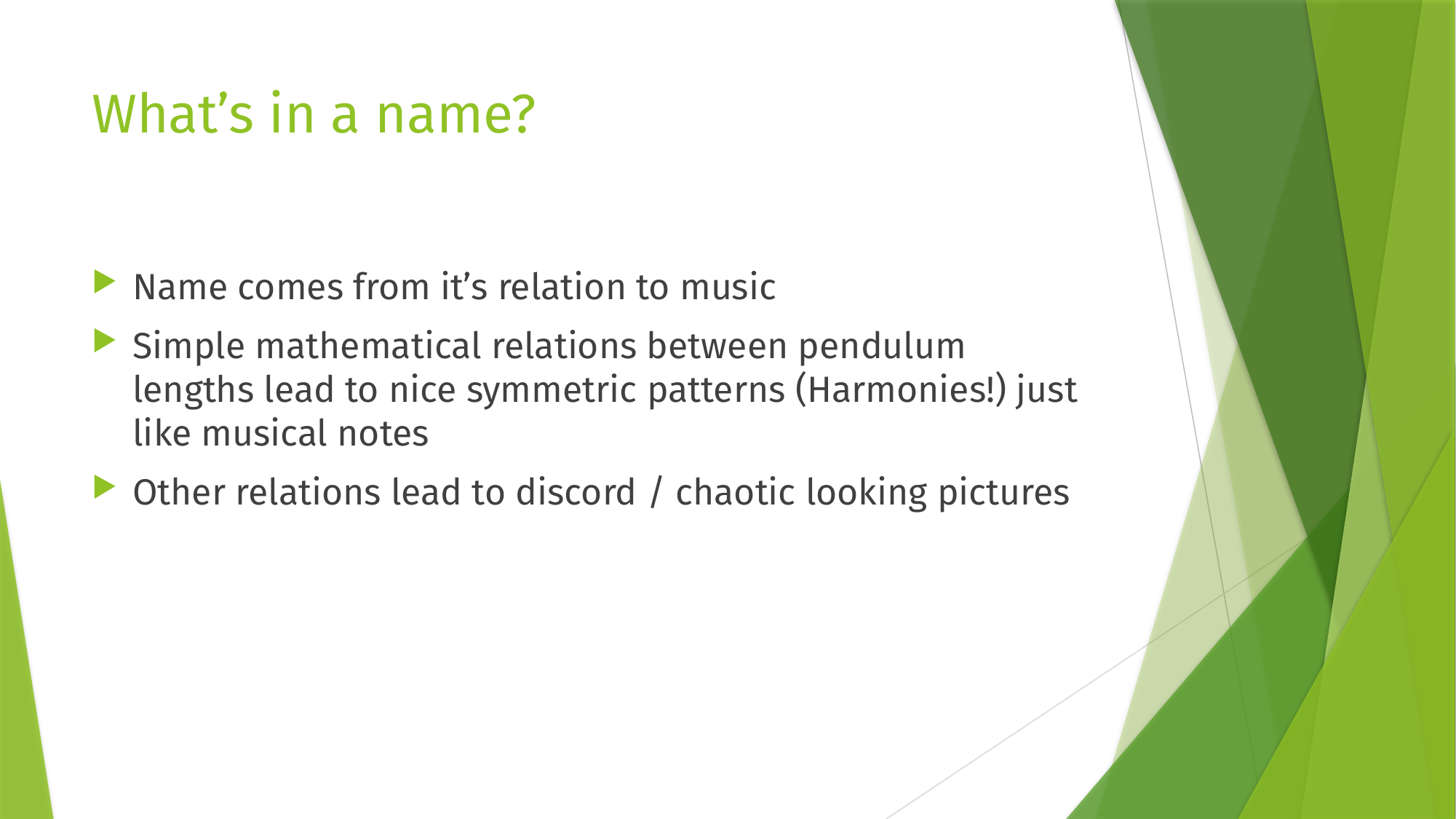

# What’s in a name?
Name comes from it’s relation to music
Simple mathematical relations between pendulum lengths lead to nice symmetric patterns (Harmonies!) just like musical notes
Other relations lead to discord / chaotic looking pictures